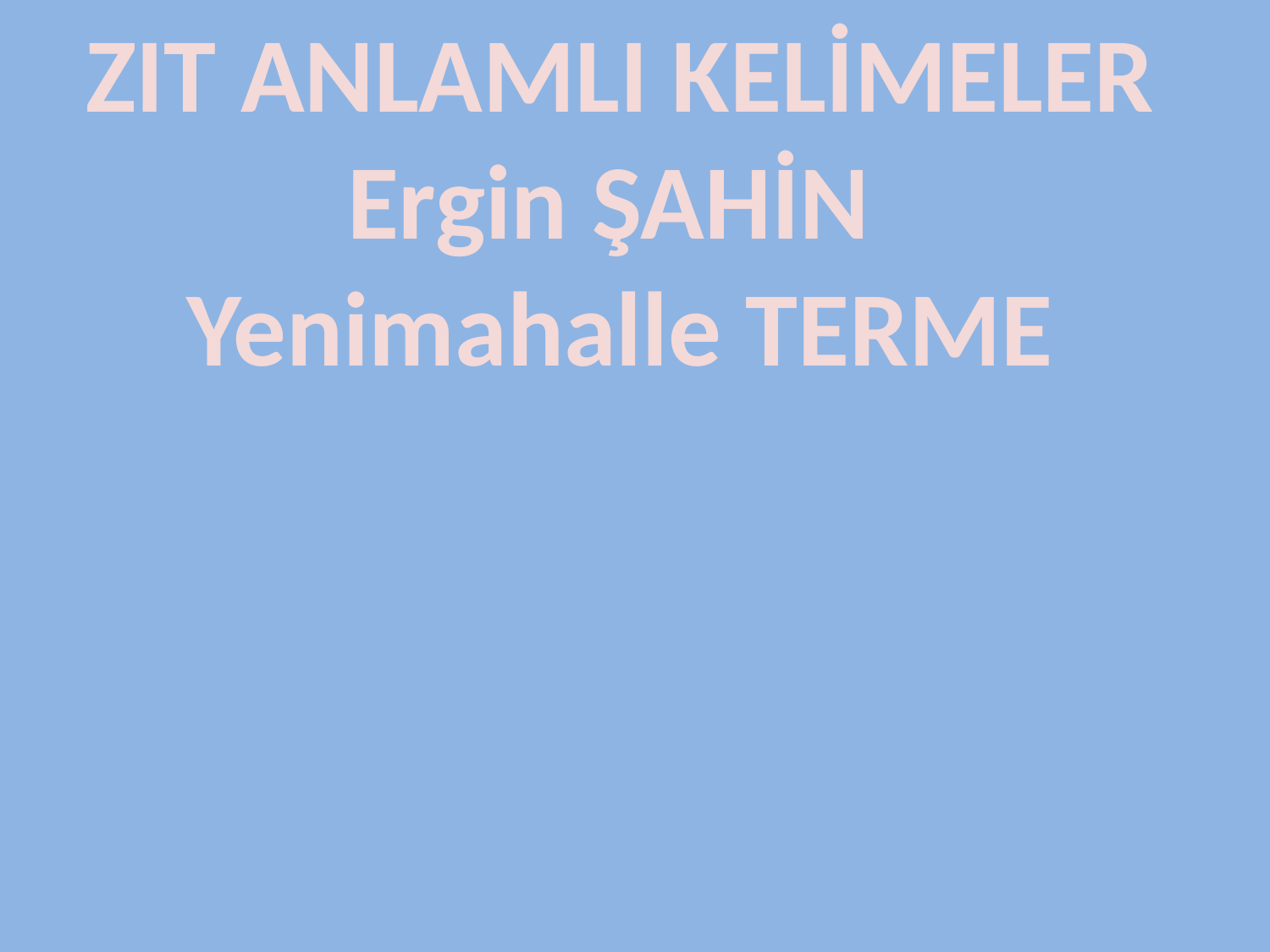

ZIT ANLAMLI KELİMELER
Ergin ŞAHİN
Yenimahalle TERME